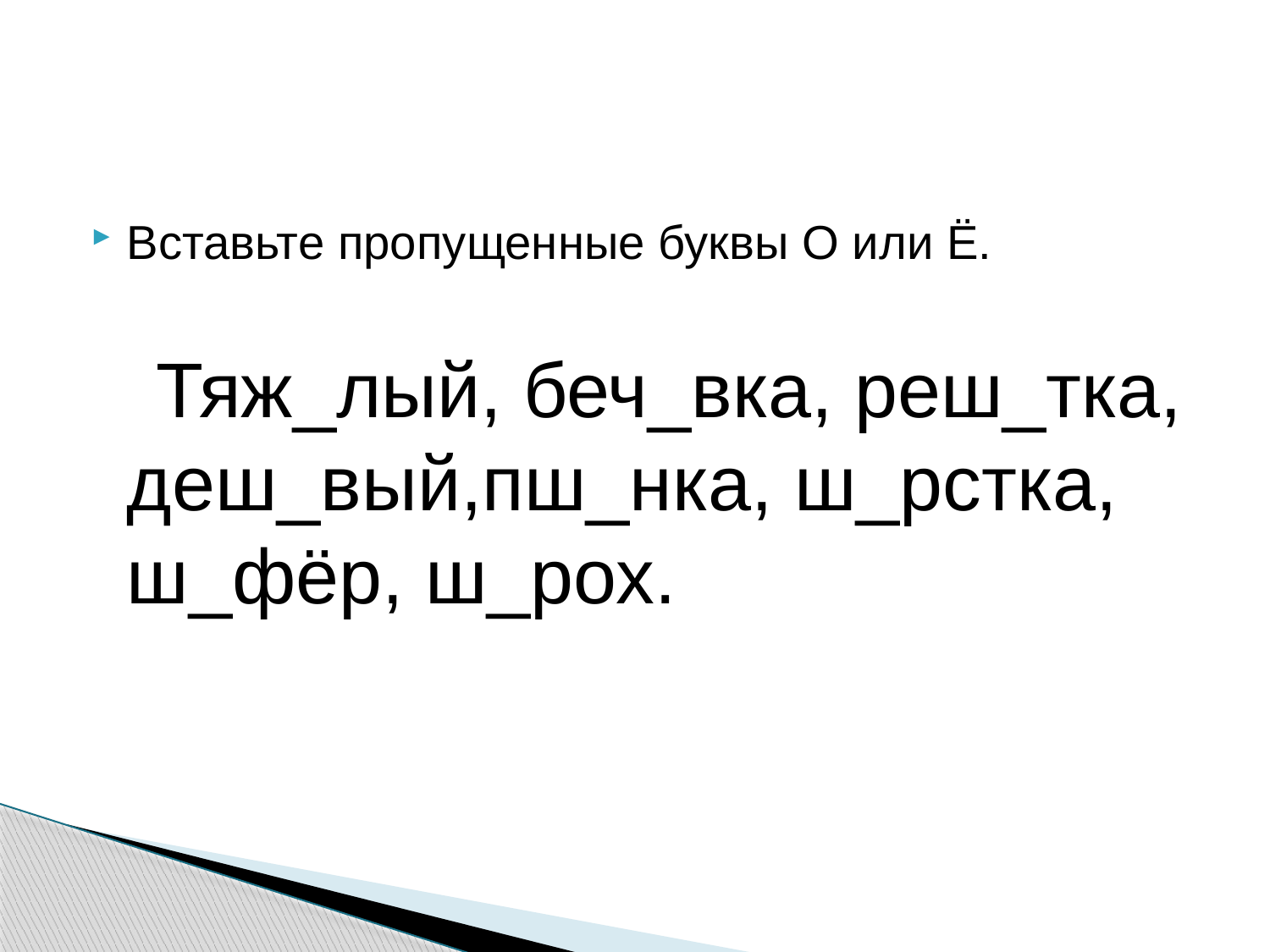

#
Вставьте пропущенные буквы О или Ё.

   Тяж_лый, беч_вка, реш_тка, деш_вый,пш_нка, ш_рстка, ш_фёр, ш_рох.